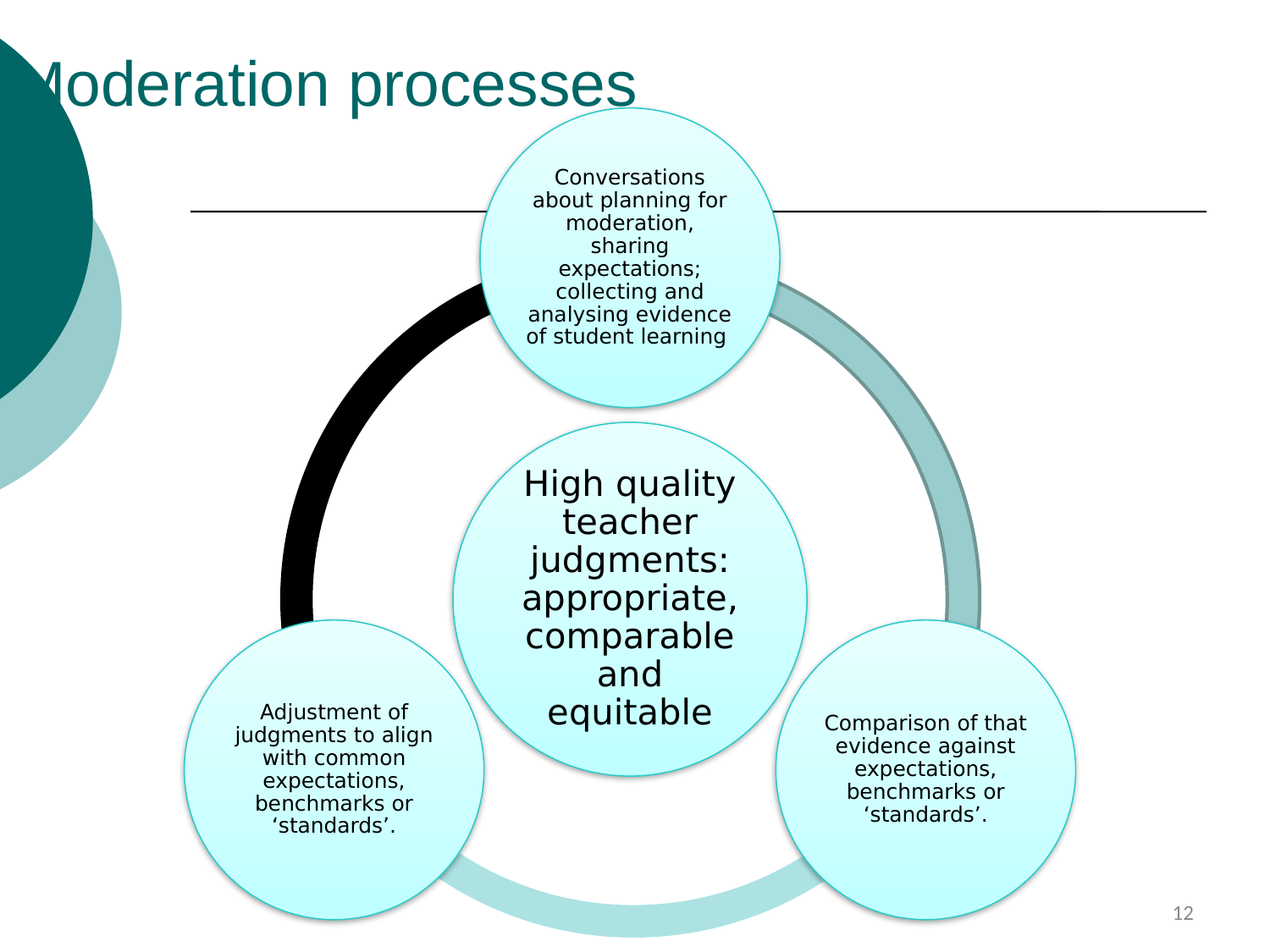

Moderation processes
High quality teacher judgments: appropriate, comparable and equitable
Conversations about planning for moderation, sharing expectations; collecting and analysing evidence of student learning
Comparison of that evidence against expectations, benchmarks or ‘standards’.
Adjustment of judgments to align with common expectations, benchmarks or ‘standards’.
12